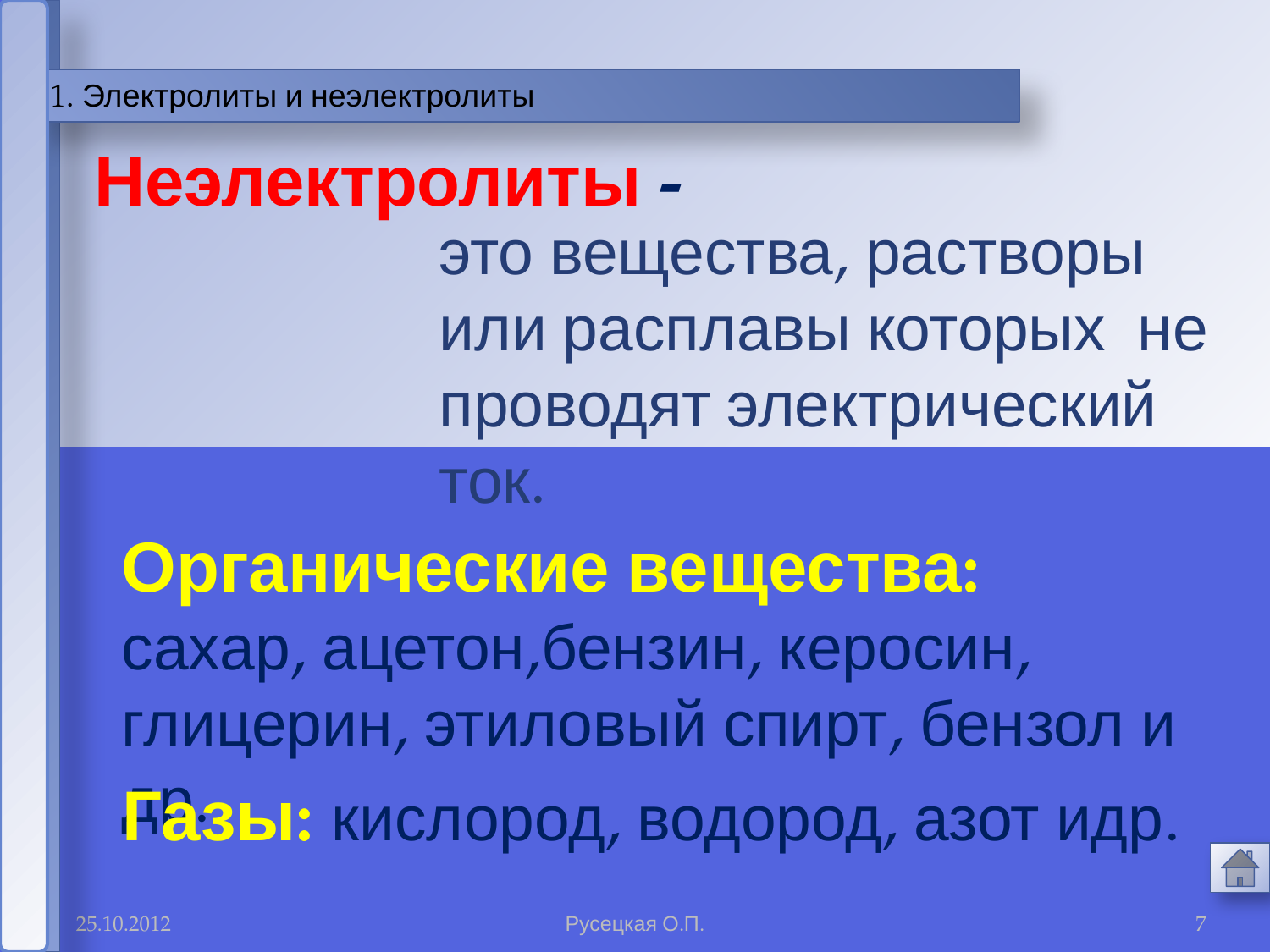

1. Электролиты и неэлектролиты
Неэлектролиты -

это вещества, растворы или расплавы которых  не
проводят электрический ток.

Органические вещества:
сахар, ацетон,бензин, керосин, глицерин, этиловый спирт, бензол и др.

Газы: кислород, водород, азот идр.

25.10.2012
Русецкая О.П.
7